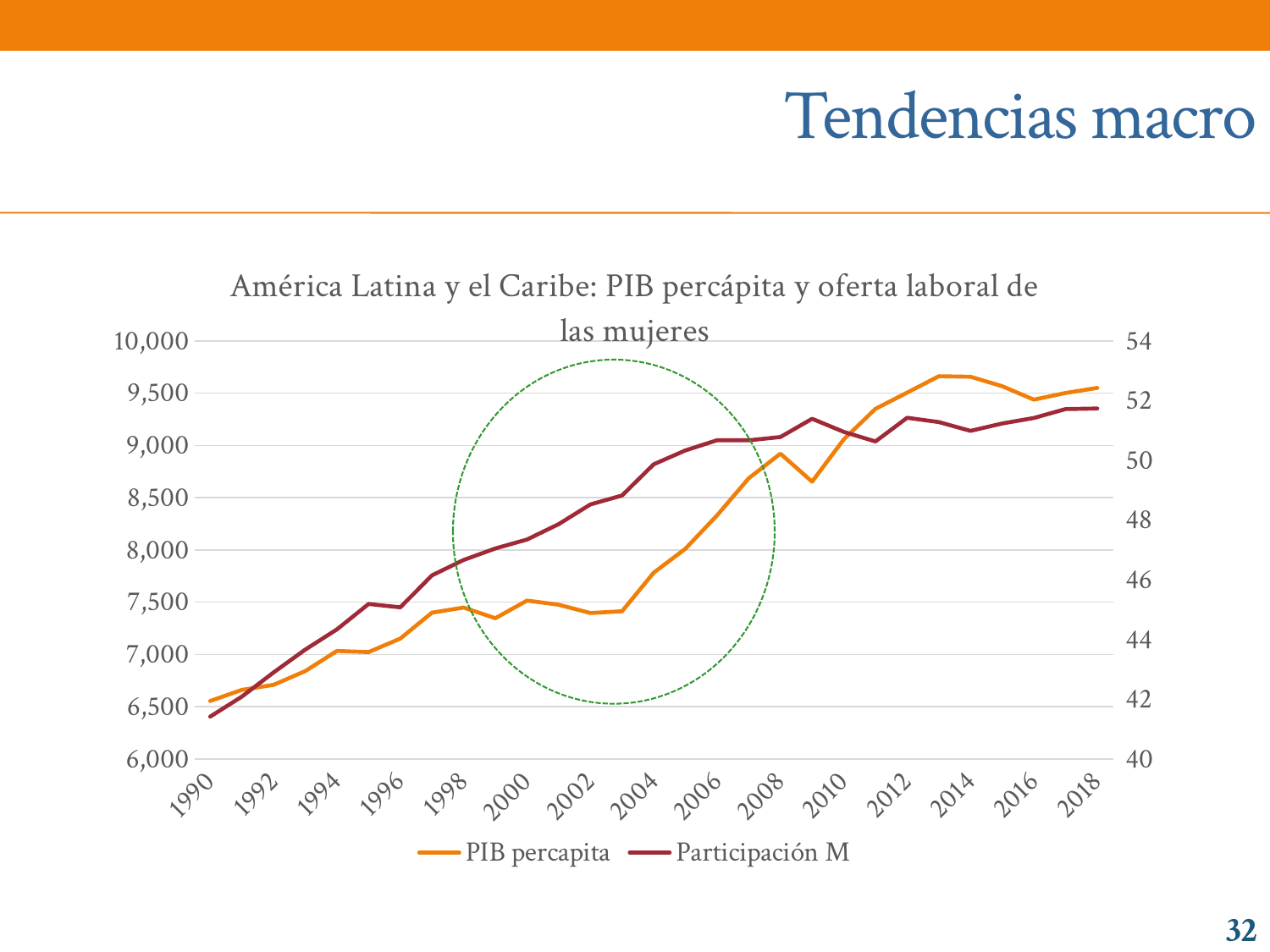

# Tendencias macro

### Chart: América Latina y el Caribe: PIB percápita y oferta laboral de las mujeres

| Category | PIB percapita | Participación M |
|---|---|---|
| 1990 | 6555.444664818236 | 41.42021425899031 |
| 1991 | 6661.1713474790495 | 42.09013736955456 |
| 1992 | 6709.491286188155 | 42.89826798774586 |
| 1993 | 6841.05391430019 | 43.66379611718922 |
| 1994 | 7033.980132175544 | 44.340589595078015 |
| 1995 | 7022.942856427236 | 45.19085078920286 |
| 1996 | 7152.4372743313015 | 45.079717328036395 |
| 1997 | 7400.564530211061 | 46.14986322336569 |
| 1998 | 7448.678160546402 | 46.66569450032101 |
| 1999 | 7347.151415248399 | 47.05242815795508 |
| 2000 | 7515.643131525893 | 47.3506261017369 |
| 2001 | 7476.128370524162 | 47.866644618076094 |
| 2002 | 7396.523990252001 | 48.52634467339085 |
| 2003 | 7413.288818264032 | 48.82568093182891 |
| 2004 | 7782.650465601254 | 49.86964764141939 |
| 2005 | 8012.138340287451 | 50.33512361872965 |
| 2006 | 8331.433056973581 | 50.67588548970242 |
| 2007 | 8686.457860458437 | 50.6723728057698 |
| 2008 | 8921.591309283931 | 50.783487589313744 |
| 2009 | 8653.846486621193 | 51.39371488256646 |
| 2010 | 9058.330219546682 | 50.95503220511669 |
| 2011 | 9350.546936239409 | 50.63381772772401 |
| 2012 | 9505.63977354709 | 51.42707332831586 |
| 2013 | 9662.88266300182 | 51.28413636300926 |
| 2014 | 9657.532784963305 | 50.989179328917935 |
| 2015 | 9567.19418094068 | 51.23606707812405 |
| 2016 | 9438.525354227124 | 51.421286288207476 |
| 2017 | 9502.238168383717 | 51.71924684834954 |
| 2018 | 9550.784572029264 | 51.73809416387849 |
32